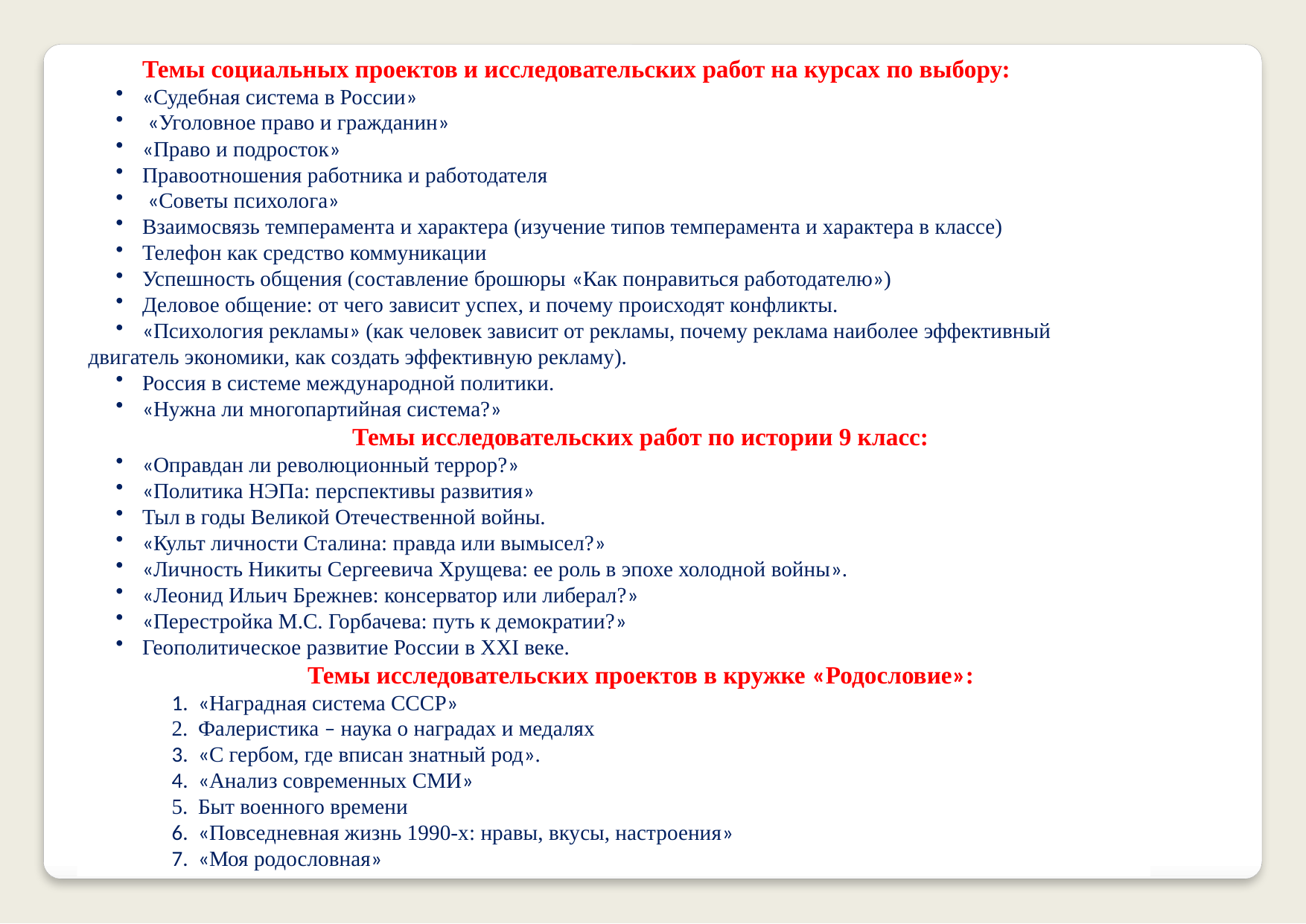

Темы социальных проектов и исследовательских работ на курсах по выбору:
«Судебная система в России»
 «Уголовное право и гражданин»
«Право и подросток»
Правоотношения работника и работодателя
 «Советы психолога»
Взаимосвязь темперамента и характера (изучение типов темперамента и характера в классе)
Телефон как средство коммуникации
Успешность общения (составление брошюры «Как понравиться работодателю»)
Деловое общение: от чего зависит успех, и почему происходят конфликты.
«Психология рекламы» (как человек зависит от рекламы, почему реклама наиболее эффективный двигатель экономики, как создать эффективную рекламу).
Россия в системе международной политики.
«Нужна ли многопартийная система?»
Темы исследовательских работ по истории 9 класс:
«Оправдан ли революционный террор?»
«Политика НЭПа: перспективы развития»
Тыл в годы Великой Отечественной войны.
«Культ личности Сталина: правда или вымысел?»
«Личность Никиты Сергеевича Хрущева: ее роль в эпохе холодной войны».
«Леонид Ильич Брежнев: консерватор или либерал?»
«Перестройка М.С. Горбачева: путь к демократии?»
Геополитическое развитие России в XXI веке.
Темы исследовательских проектов в кружке «Родословие»:
«Наградная система СССР»
Фалеристика – наука о наградах и медалях
«С гербом, где вписан знатный род».
«Анализ современных СМИ»
Быт военного времени
«Повседневная жизнь 1990-х: нравы, вкусы, настроения»
«Моя родословная»